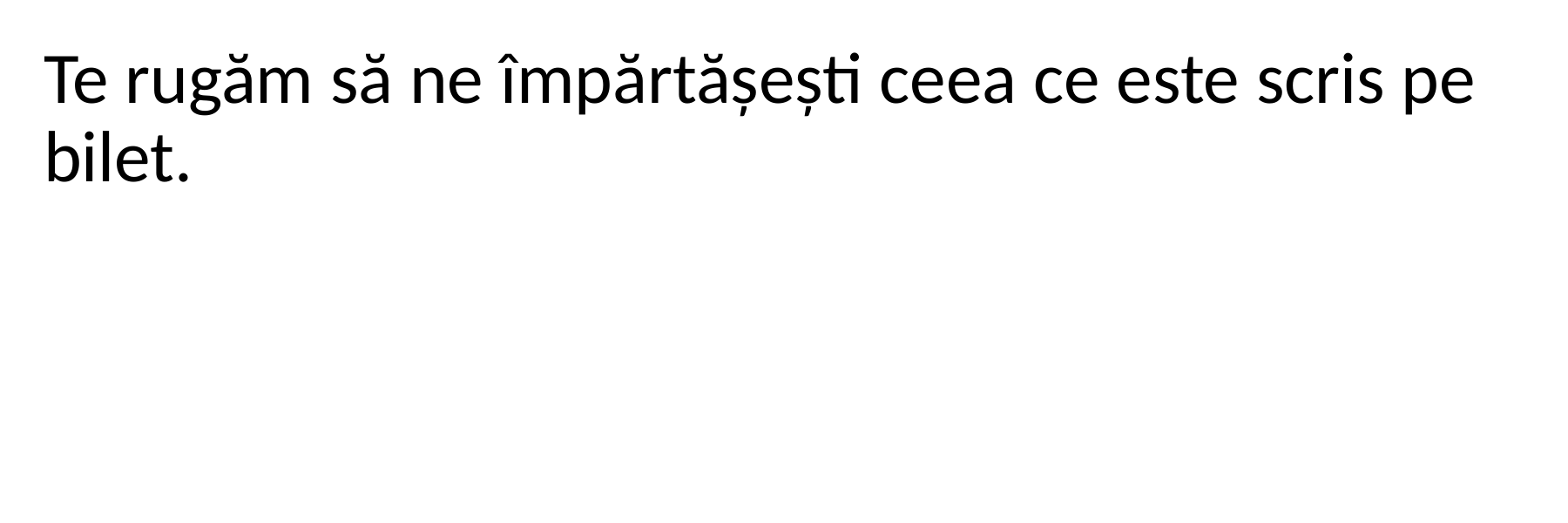

Te rugăm să ne împărtășești ceea ce este scris pe bilet.